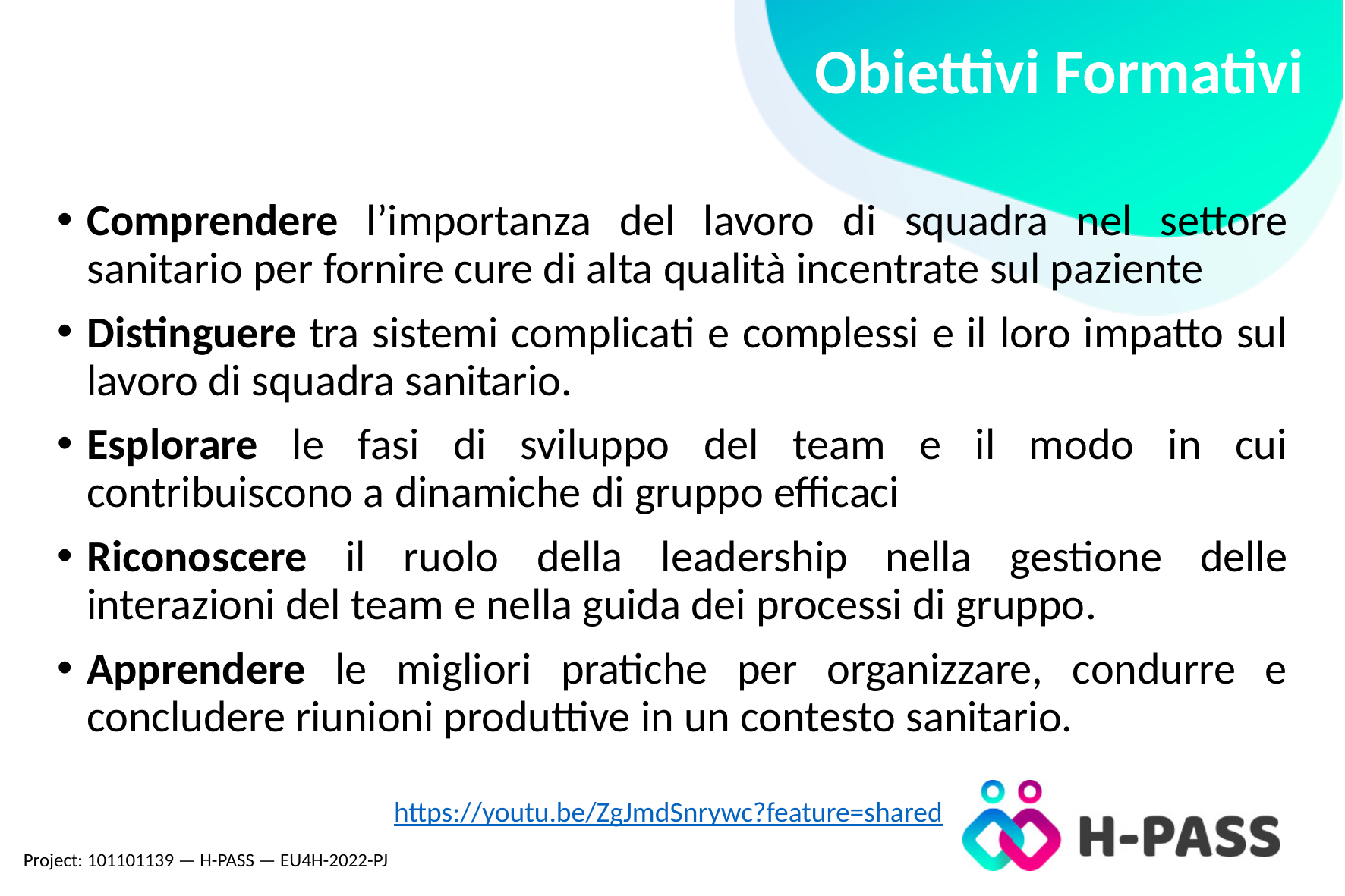

# Obiettivi Formativi
Comprendere l’importanza del lavoro di squadra nel settore sanitario per fornire cure di alta qualità incentrate sul paziente
Distinguere tra sistemi complicati e complessi e il loro impatto sul lavoro di squadra sanitario.
Esplorare le fasi di sviluppo del team e il modo in cui contribuiscono a dinamiche di gruppo efficaci
Riconoscere il ruolo della leadership nella gestione delle interazioni del team e nella guida dei processi di gruppo.
Apprendere le migliori pratiche per organizzare, condurre e concludere riunioni produttive in un contesto sanitario.
https://youtu.be/ZgJmdSnrywc?feature=shared
Project: 101101139 — H-PASS — EU4H-2022-PJ